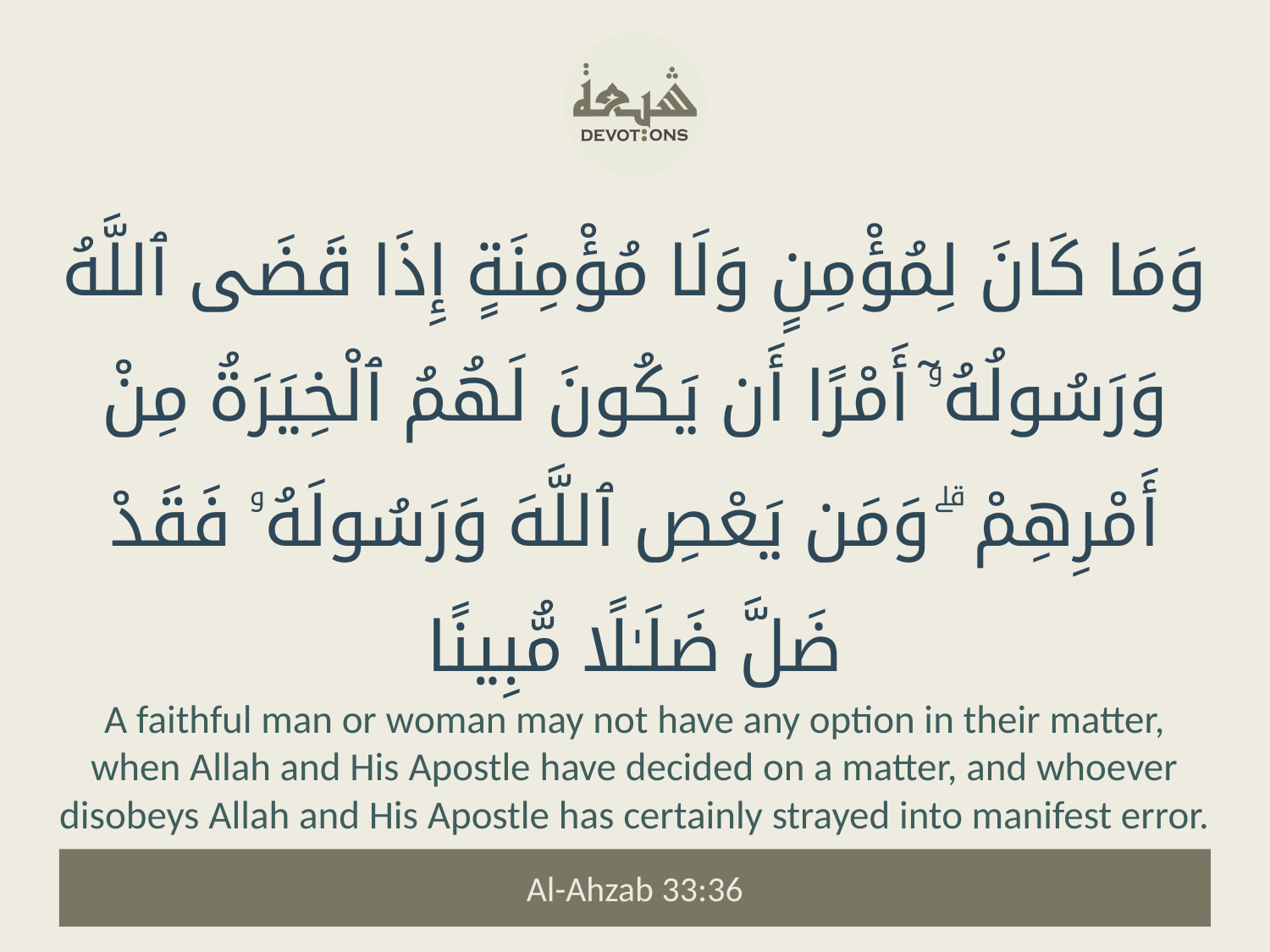

وَمَا كَانَ لِمُؤْمِنٍ وَلَا مُؤْمِنَةٍ إِذَا قَضَى ٱللَّهُ وَرَسُولُهُۥٓ أَمْرًا أَن يَكُونَ لَهُمُ ٱلْخِيَرَةُ مِنْ أَمْرِهِمْ ۗ وَمَن يَعْصِ ٱللَّهَ وَرَسُولَهُۥ فَقَدْ ضَلَّ ضَلَـٰلًا مُّبِينًا
A faithful man or woman may not have any option in their matter, when Allah and His Apostle have decided on a matter, and whoever disobeys Allah and His Apostle has certainly strayed into manifest error.
Al-Ahzab 33:36